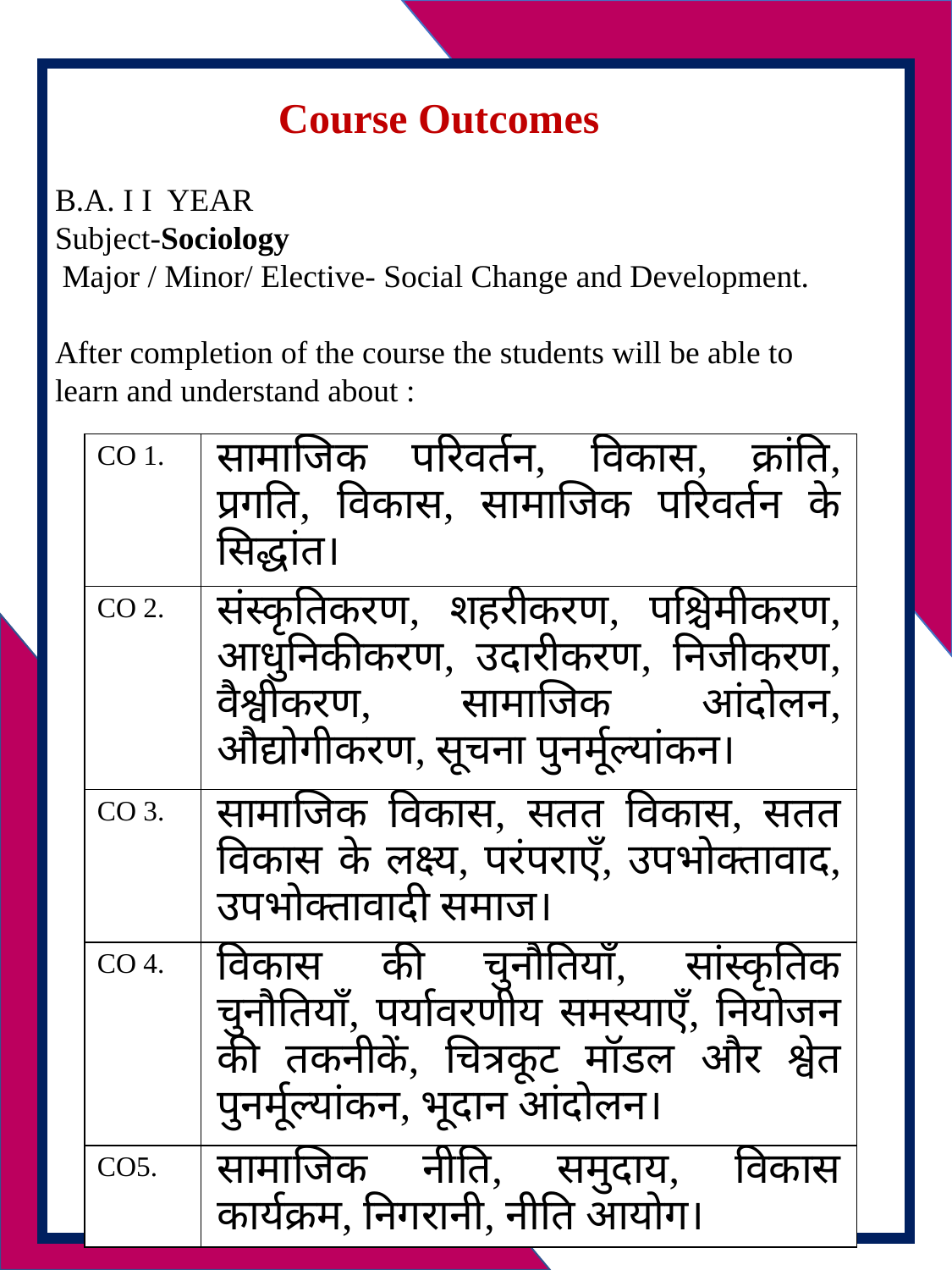

Course Outcomes

B.A. I I  YEAR
Subject-Sociology
 Major / Minor/ Elective- Social Change and Development.

After completion of the course the students will be able to learn and understand about :

| CO 1. | सामाजिक परिवर्तन, विकास, क्रांति, प्रगति, विकास, सामाजिक परिवर्तन के सिद्धांत। |
| --- | --- |
| CO 2. | संस्कृतिकरण, शहरीकरण, पश्चिमीकरण, आधुनिकीकरण, उदारीकरण, निजीकरण, वैश्वीकरण, सामाजिक आंदोलन, औद्योगीकरण, सूचना पुनर्मूल्यांकन। |
| CO 3. | सामाजिक विकास, सतत विकास, सतत विकास के लक्ष्य, परंपराएँ, उपभोक्तावाद, उपभोक्तावादी समाज। |
| CO 4. | विकास की चुनौतियाँ, सांस्कृतिक चुनौतियाँ, पर्यावरणीय समस्याएँ, नियोजन की तकनीकें, चित्रकूट मॉडल और श्वेत पुनर्मूल्यांकन, भूदान आंदोलन। |
| CO5. | सामाजिक नीति, समुदाय, विकास कार्यक्रम, निगरानी, ​​नीति आयोग। |